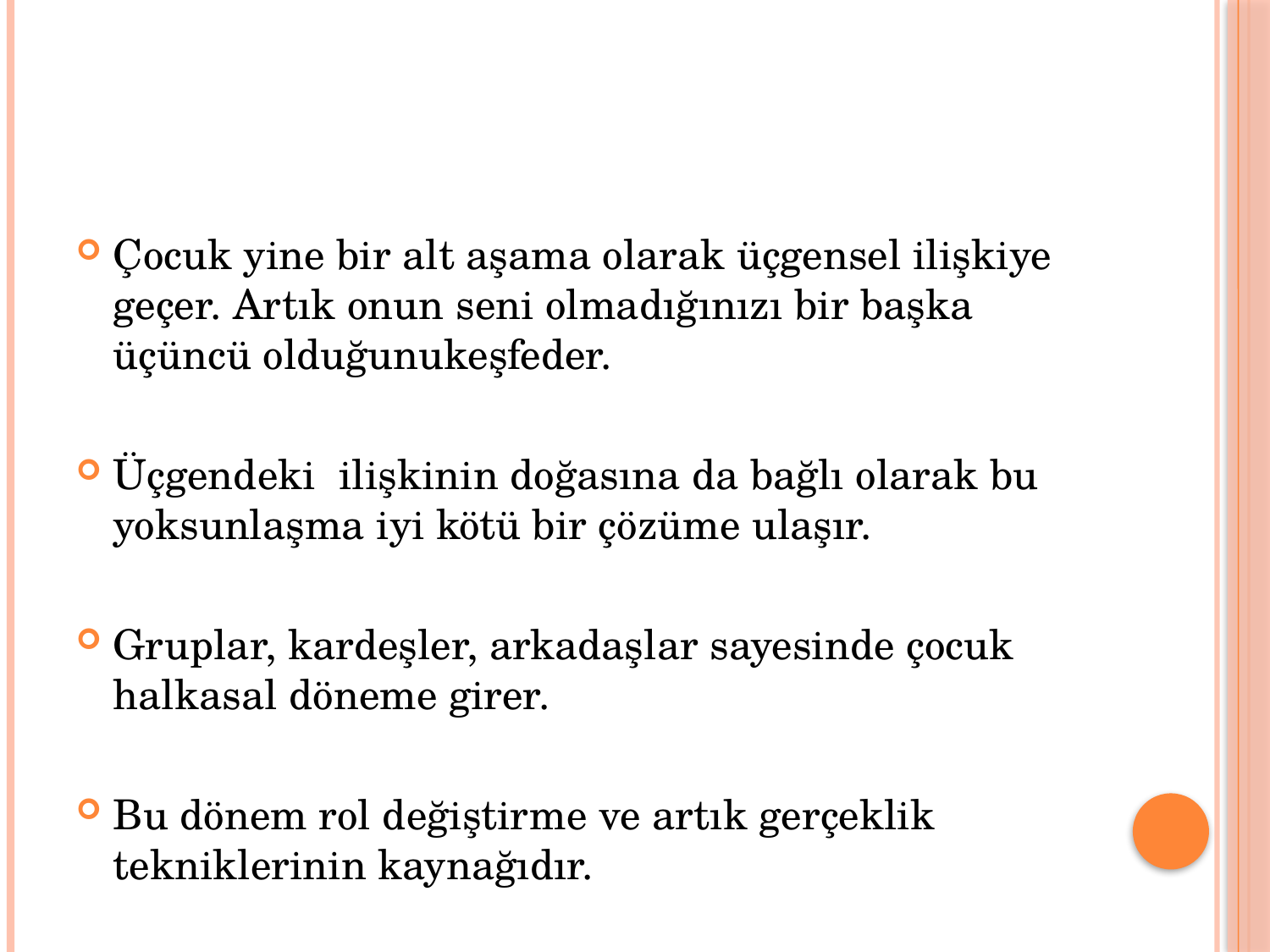

Çocuk yine bir alt aşama olarak üçgensel ilişkiye geçer. Artık onun seni olmadığınızı bir başka üçüncü olduğunukeşfeder.

Üçgendeki  ilişkinin doğasına da bağlı olarak bu yoksunlaşma iyi kötü bir çözüme ulaşır.

Gruplar, kardeşler, arkadaşlar sayesinde çocuk halkasal döneme girer.

Bu dönem rol değiştirme ve artık gerçeklik tekniklerinin kaynağıdır.